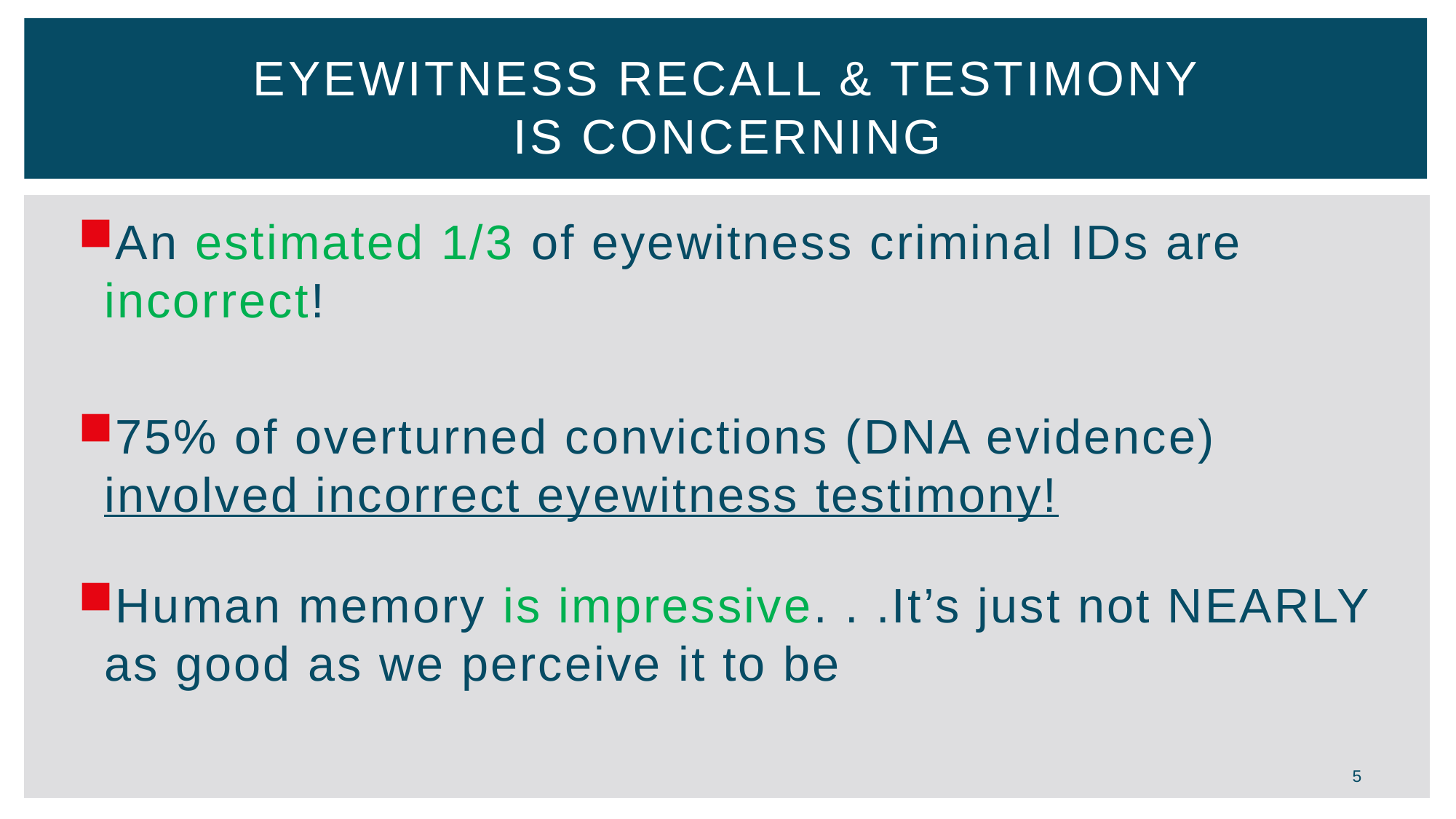

# Eyewitness recall & Testimony is concerning
An estimated 1/3 of eyewitness criminal IDs are incorrect!

75% of overturned convictions (DNA evidence) involved incorrect eyewitness testimony!

Human memory is impressive. . .It’s just not NEARLY as good as we perceive it to be

5